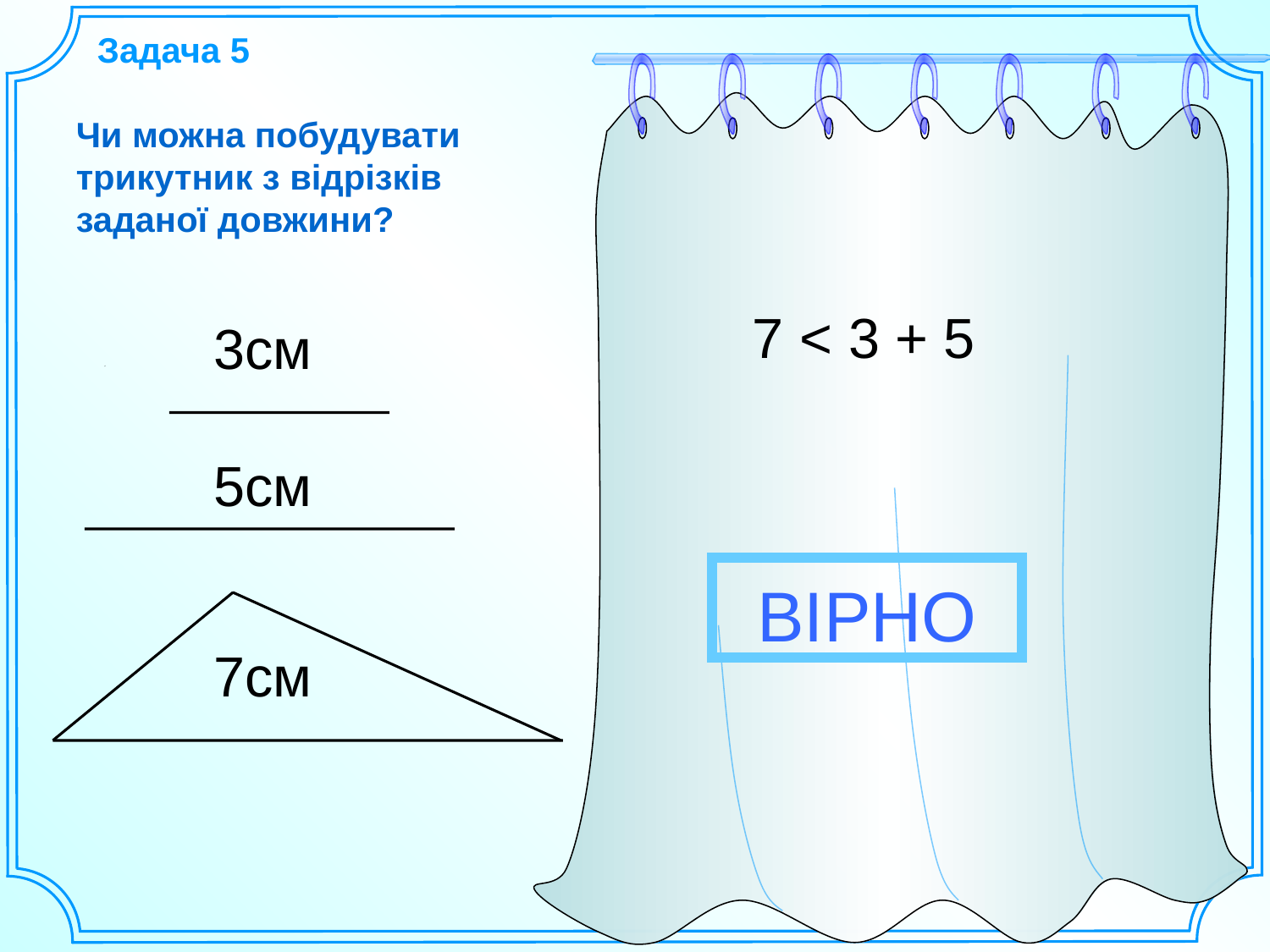

Задача 5

Чи можна побудувати трикутник з відрізків заданої довжини?

7 < 3 + 5
3см

5см

ВІРНО

7см